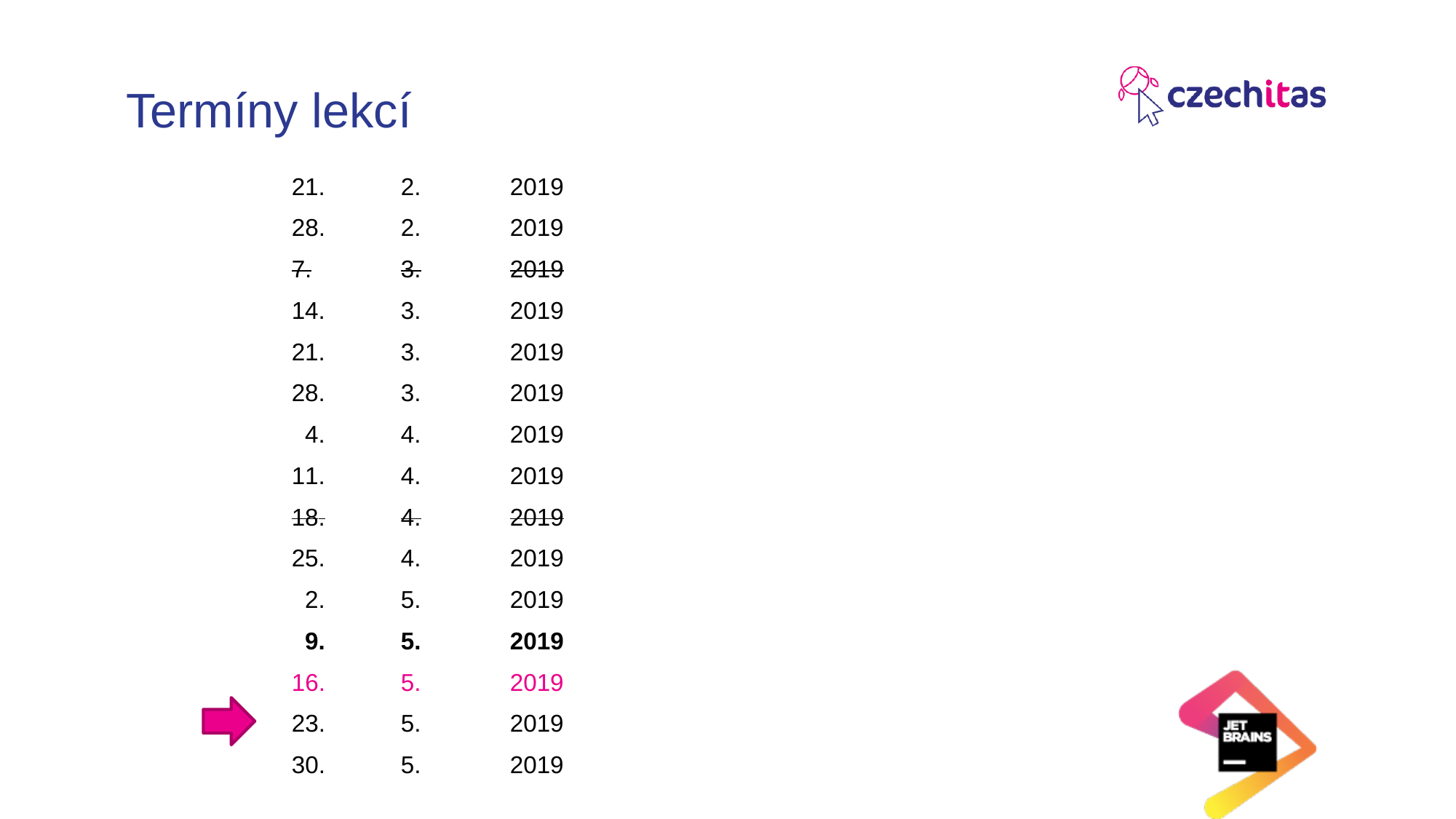

# Termíny lekcí
21.	2.	2019
28.	2.	2019
7.	3.	2019
14.	3.	2019
21.	3.	2019
28.	3.	2019
  4.	4.	2019
11.	4.	2019
18.	4.	2019
25.	4.	2019
  2.	5.	2019
  9.	5.	2019
16.	5.	2019
23.	5.	2019
30.	5.	2019